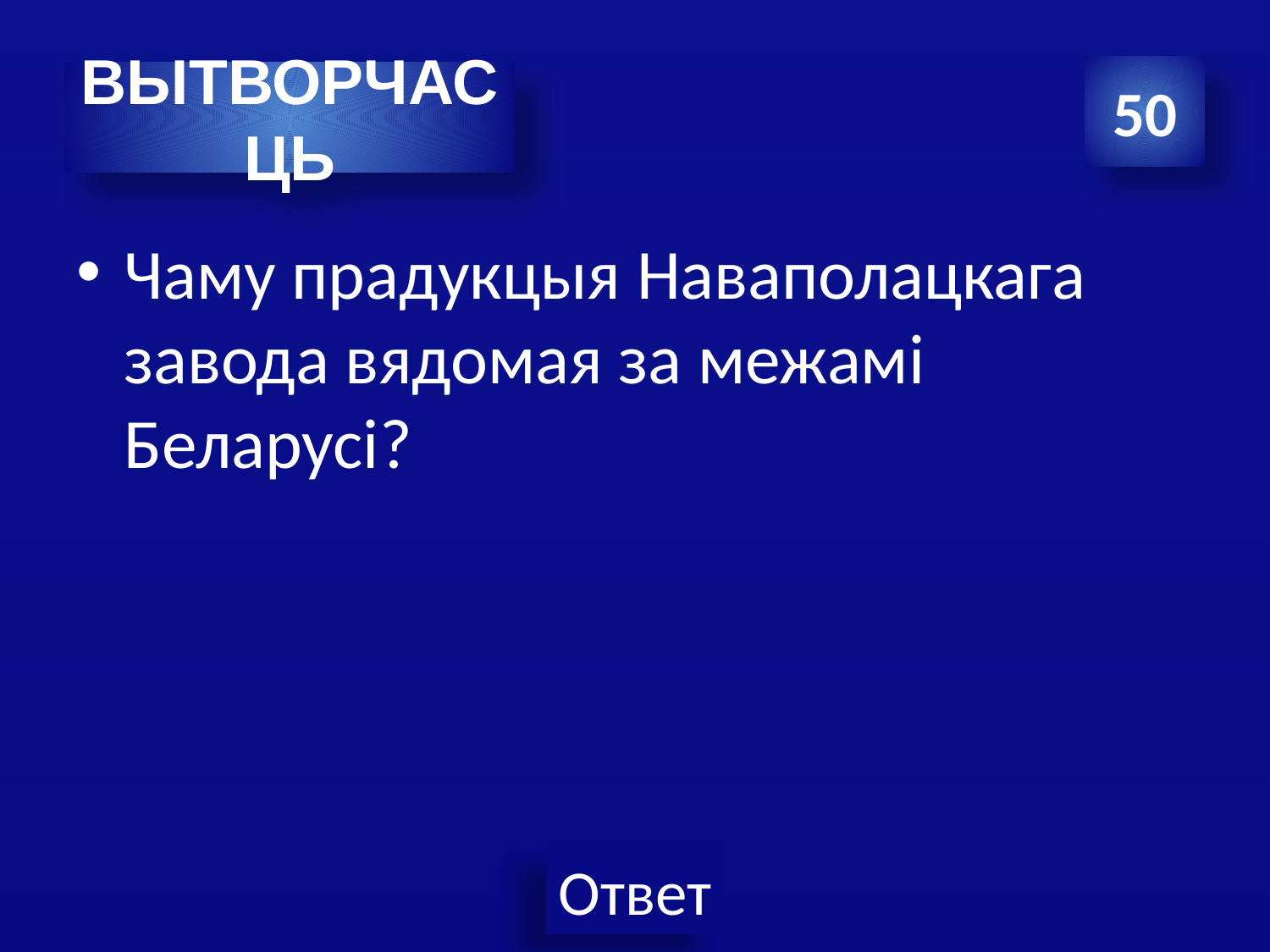

#
50
ВЫТВОРЧАСЦЬ
Чаму прадукцыя Наваполацкага завода вядомая за межамі Беларусі?